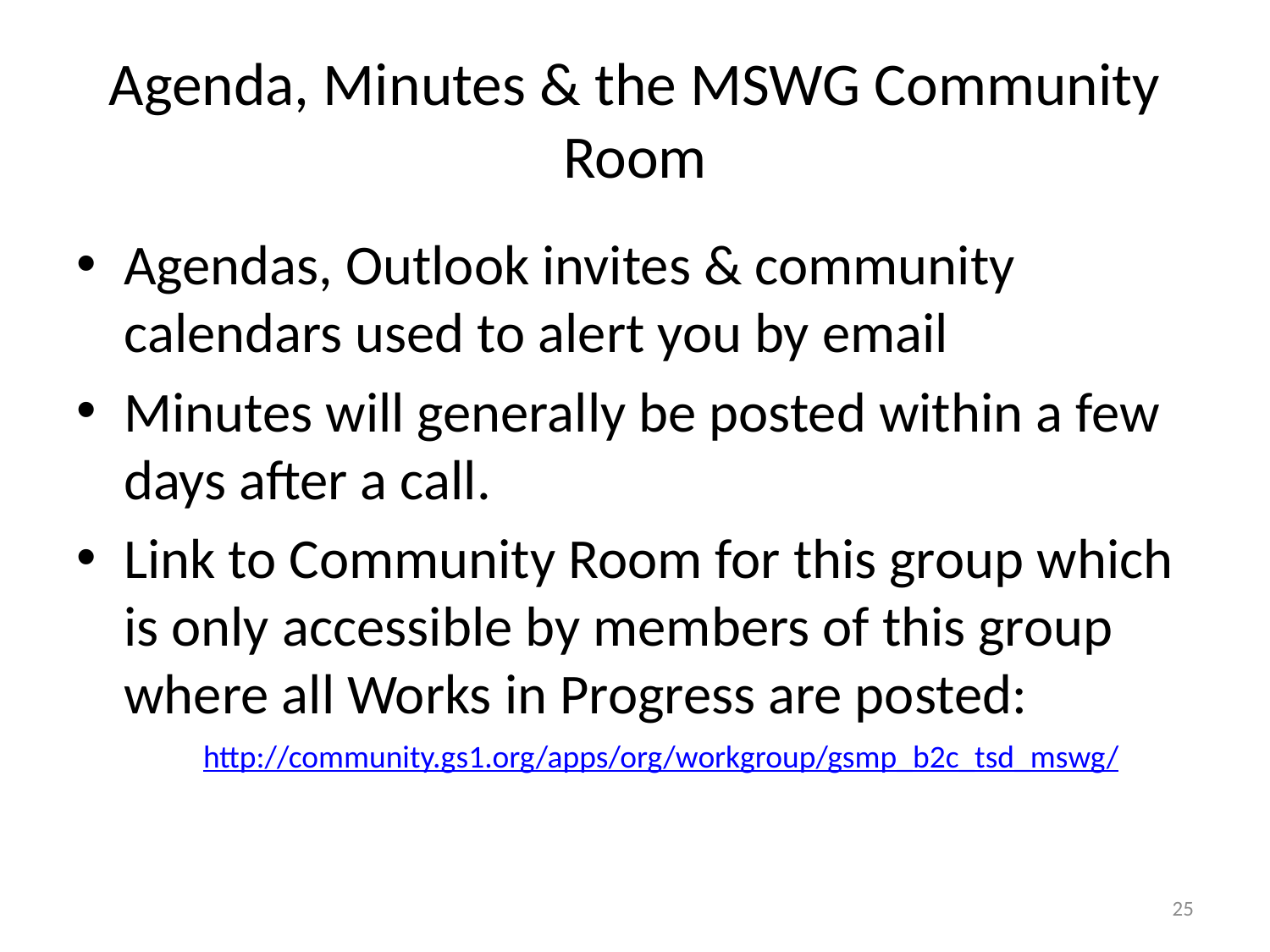

# Agenda, Minutes & the MSWG Community Room
Agendas, Outlook invites & community calendars used to alert you by email
Minutes will generally be posted within a few days after a call.
Link to Community Room for this group which is only accessible by members of this group where all Works in Progress are posted:
	http://community.gs1.org/apps/org/workgroup/gsmp_b2c_tsd_mswg/

25